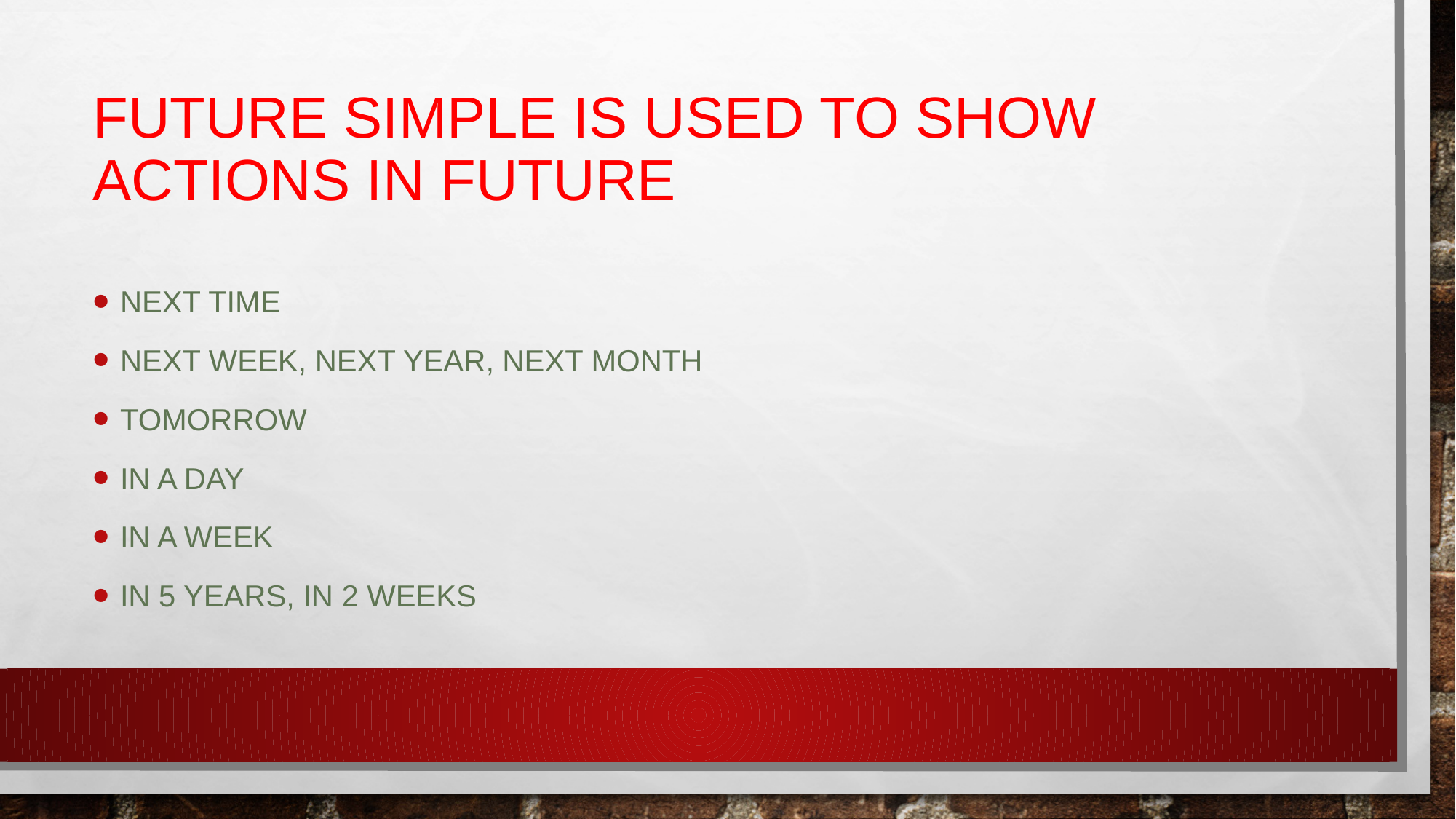

# Future Simple is used to show actions in future
Next time
Next week, next year, next month
Tomorrow
In a day
In a week
In 5 years, in 2 weeks